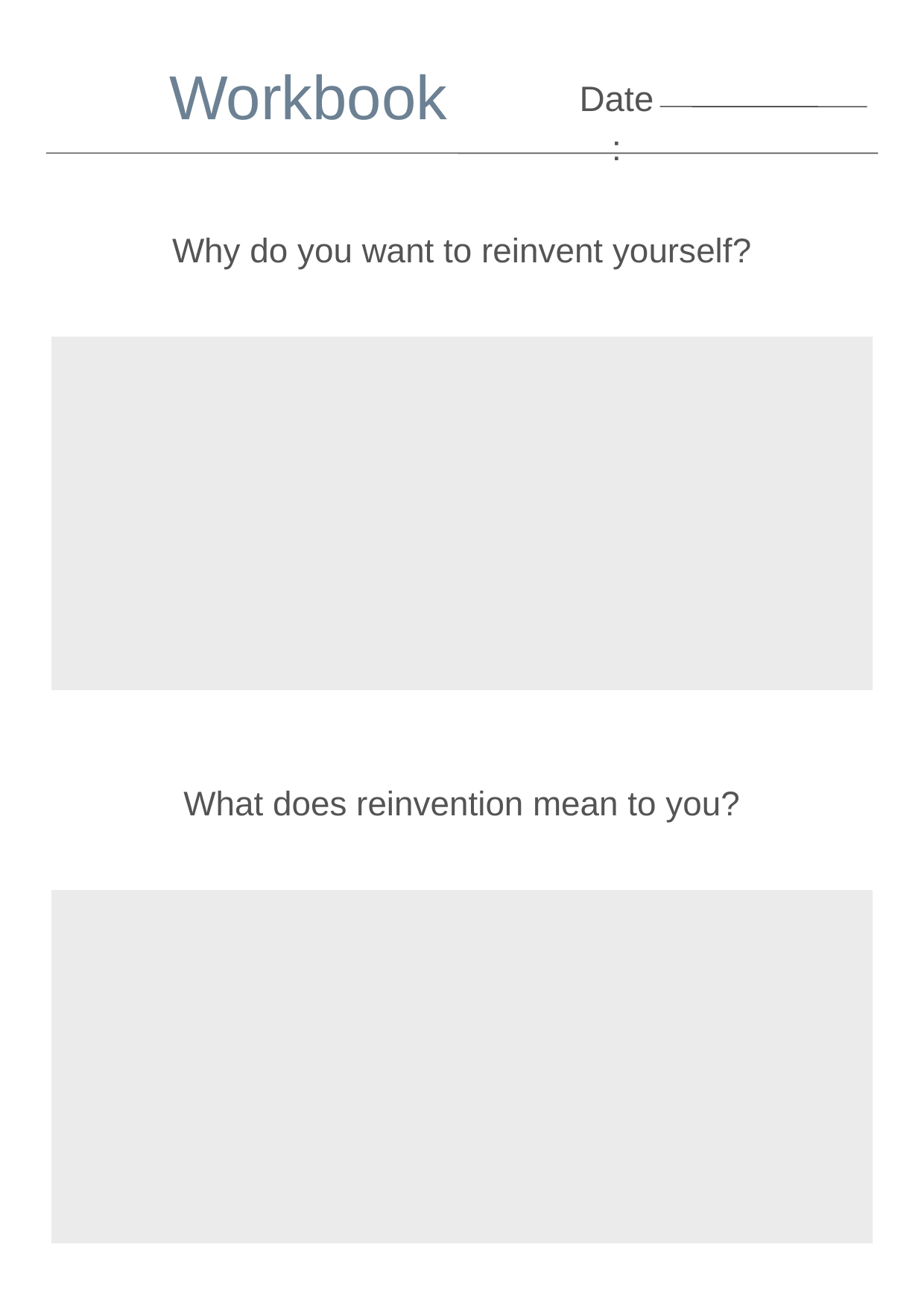

Workbook
Date:

Why do you want to reinvent yourself?

What does reinvention mean to you?